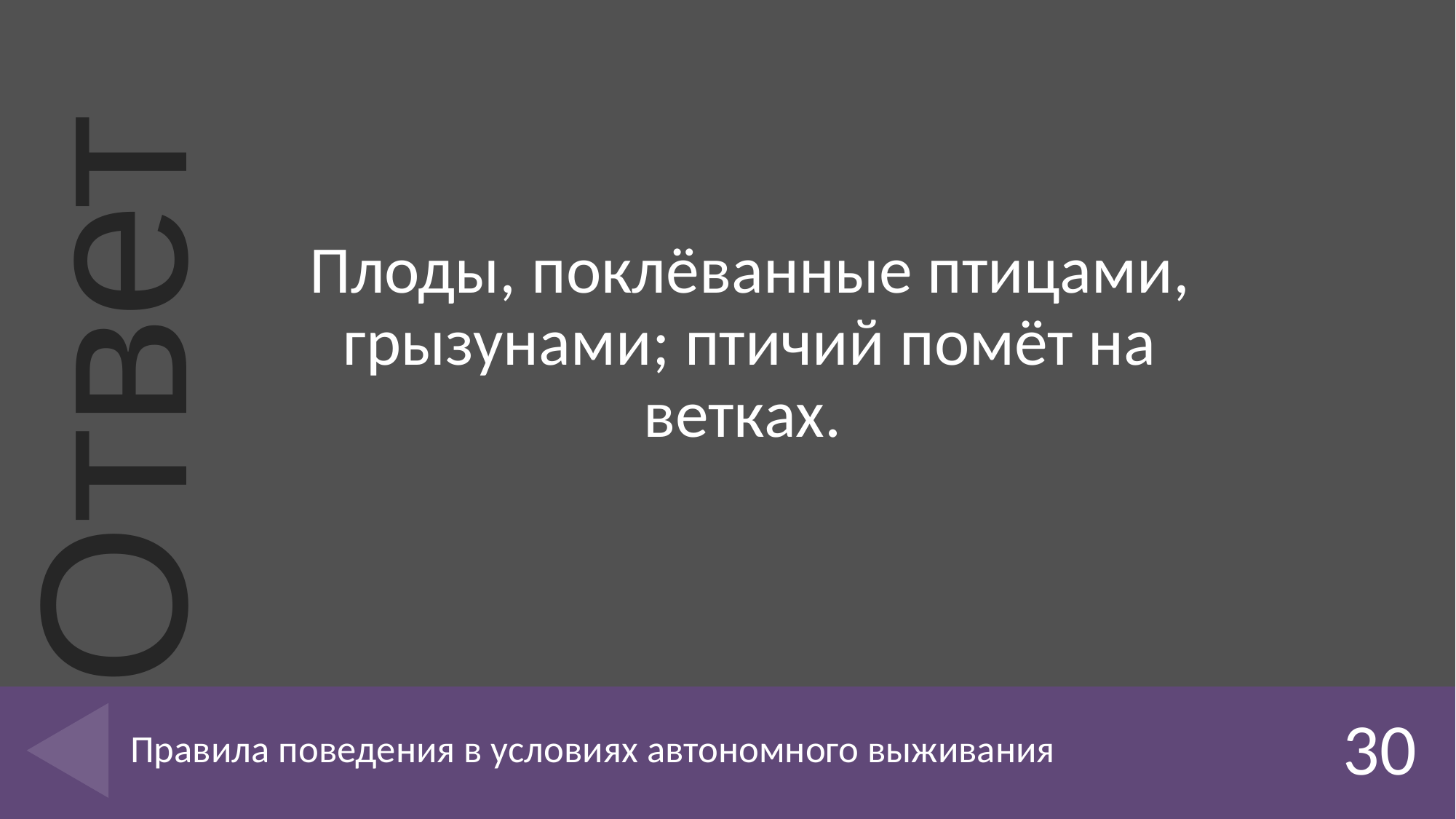

Плоды, поклёванные птицами, грызунами; птичий помёт на ветках.
# Правила поведения в условиях автономного выживания
30